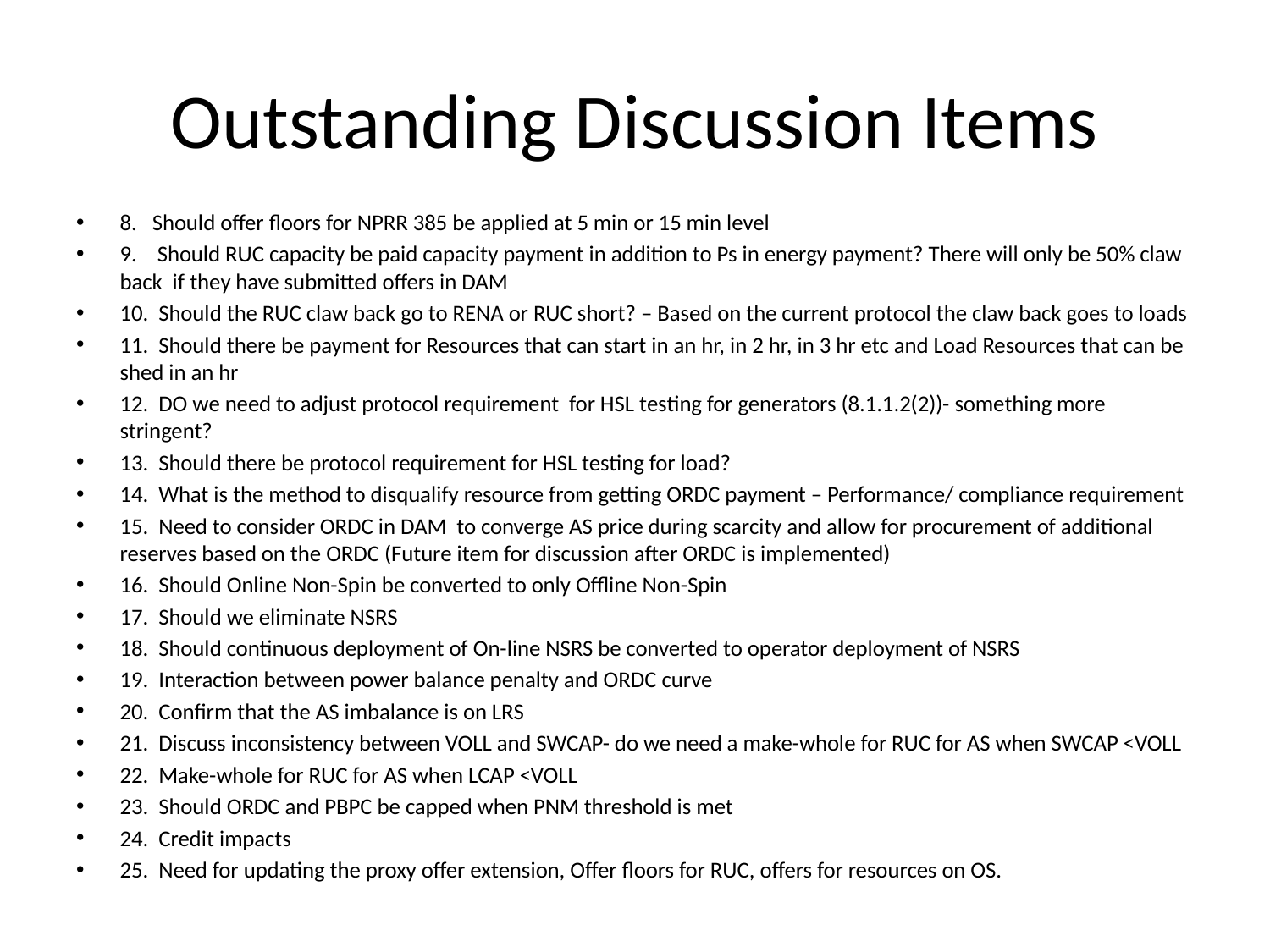

# Outstanding Discussion Items

8.   Should offer floors for NPRR 385 be applied at 5 min or 15 min level
9.    Should RUC capacity be paid capacity payment in addition to Ps in energy payment? There will only be 50% claw back  if they have submitted offers in DAM
10.  Should the RUC claw back go to RENA or RUC short? – Based on the current protocol the claw back goes to loads
11.  Should there be payment for Resources that can start in an hr, in 2 hr, in 3 hr etc and Load Resources that can be shed in an hr
12.  DO we need to adjust protocol requirement  for HSL testing for generators (8.1.1.2(2))- something more stringent?
13.  Should there be protocol requirement for HSL testing for load?
14.  What is the method to disqualify resource from getting ORDC payment – Performance/ compliance requirement
15.  Need to consider ORDC in DAM  to converge AS price during scarcity and allow for procurement of additional reserves based on the ORDC (Future item for discussion after ORDC is implemented)
16.  Should Online Non-Spin be converted to only Offline Non-Spin
17.  Should we eliminate NSRS
18.  Should continuous deployment of On-line NSRS be converted to operator deployment of NSRS
19.  Interaction between power balance penalty and ORDC curve
20.  Confirm that the AS imbalance is on LRS
21.  Discuss inconsistency between VOLL and SWCAP- do we need a make-whole for RUC for AS when SWCAP <VOLL
22.  Make-whole for RUC for AS when LCAP <VOLL
23.  Should ORDC and PBPC be capped when PNM threshold is met
24.  Credit impacts
25.  Need for updating the proxy offer extension, Offer floors for RUC, offers for resources on OS.